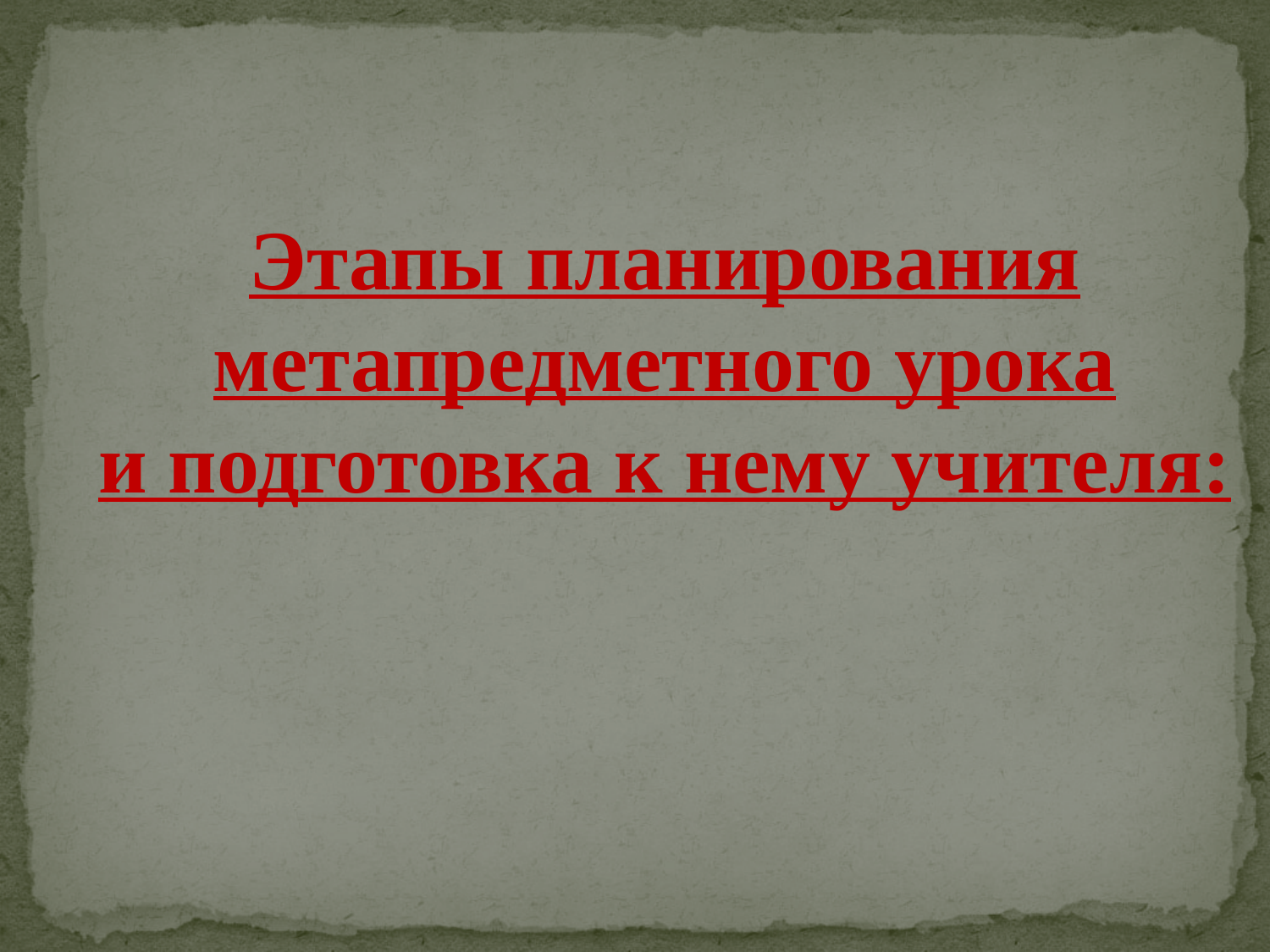

Этапы планирования метапредметного урока
и подготовка к нему учителя: